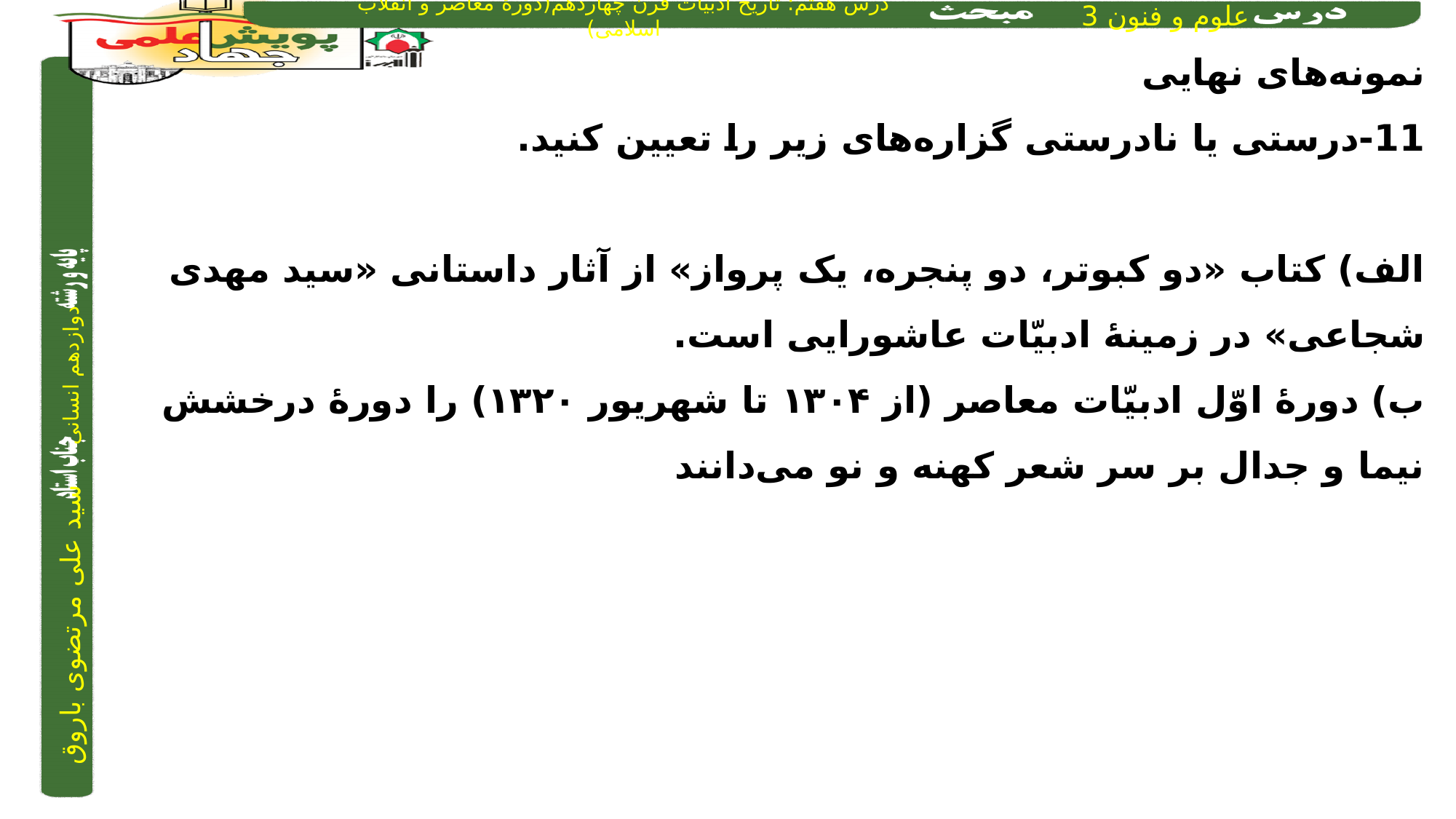

نمونه‌های نهایی
11-درستی یا نادرستی گزاره‌های زیر را تعیین کنید.

الف) کتاب «دو کبوتر، دو پنجره، یک پرواز» از آثار داستانی «سید مهدی شجاعی» در زمینۀ ادبیّات عاشورایی است.
ب) دورۀ اوّل ادبیّات معاصر (از ۱۳۰۴ تا شهریور ۱۳۲۰) را دورۀ درخشش نیما و جدال بر سر شعر کهنه و نو می‌دانند